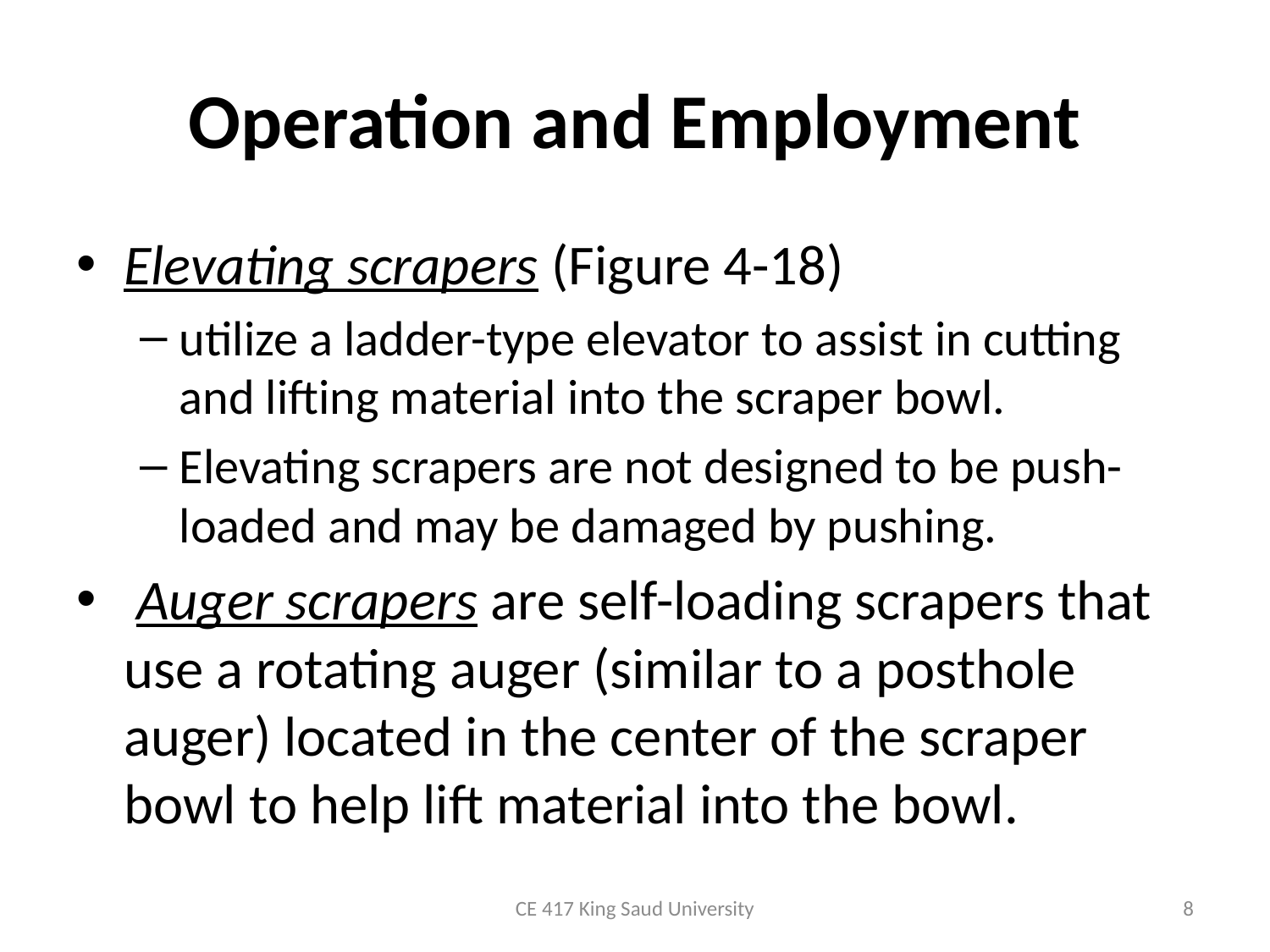

# Operation and Employment
Elevating scrapers (Figure 4-18)
utilize a ladder-type elevator to assist in cutting and lifting material into the scraper bowl.
Elevating scrapers are not designed to be push-loaded and may be damaged by pushing.
 Auger scrapers are self-loading scrapers that use a rotating auger (similar to a posthole auger) located in the center of the scraper bowl to help lift material into the bowl.
CE 417 King Saud University
8